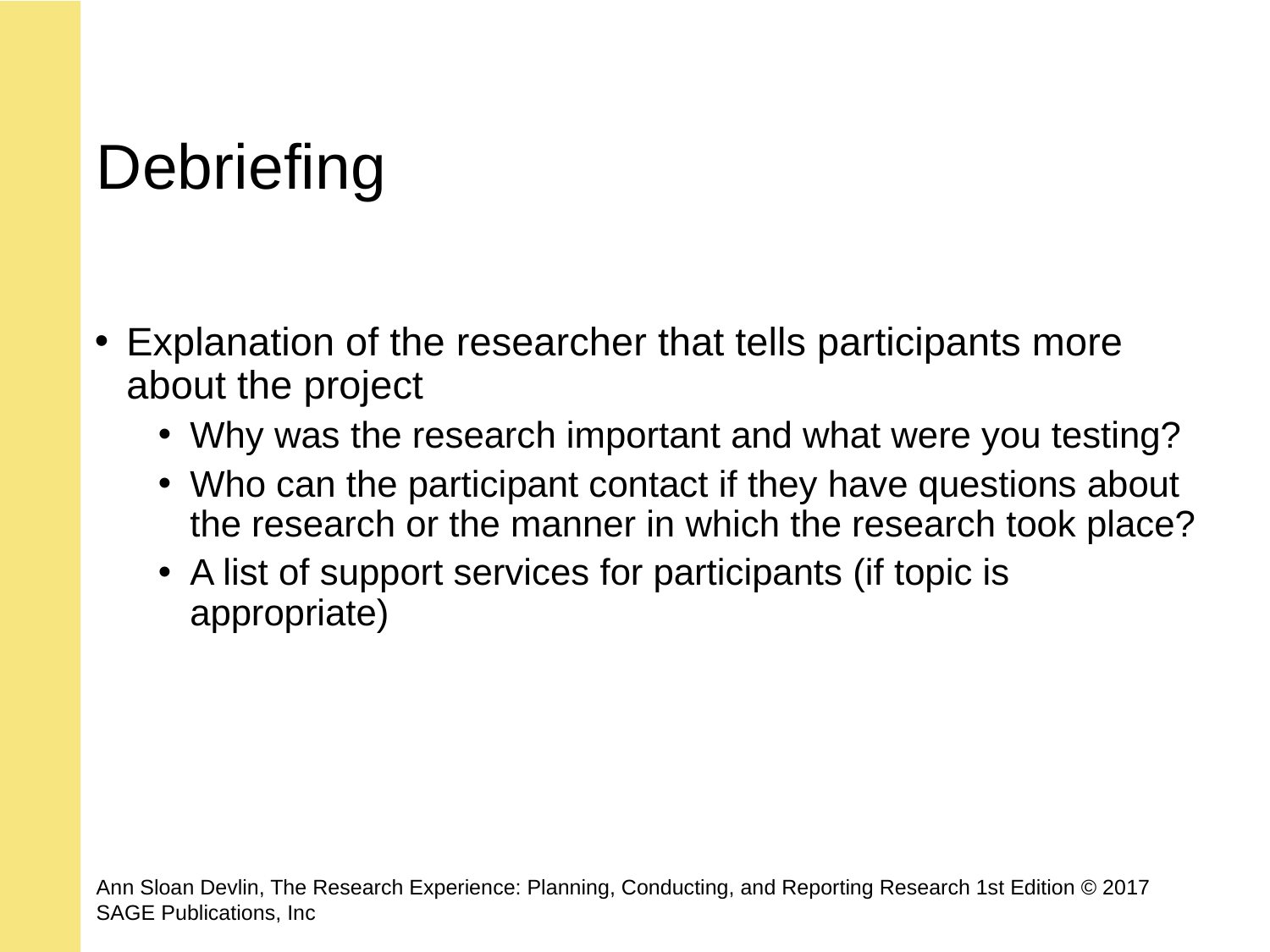

# Debriefing
Explanation of the researcher that tells participants more about the project
Why was the research important and what were you testing?
Who can the participant contact if they have questions about the research or the manner in which the research took place?
A list of support services for participants (if topic is appropriate)